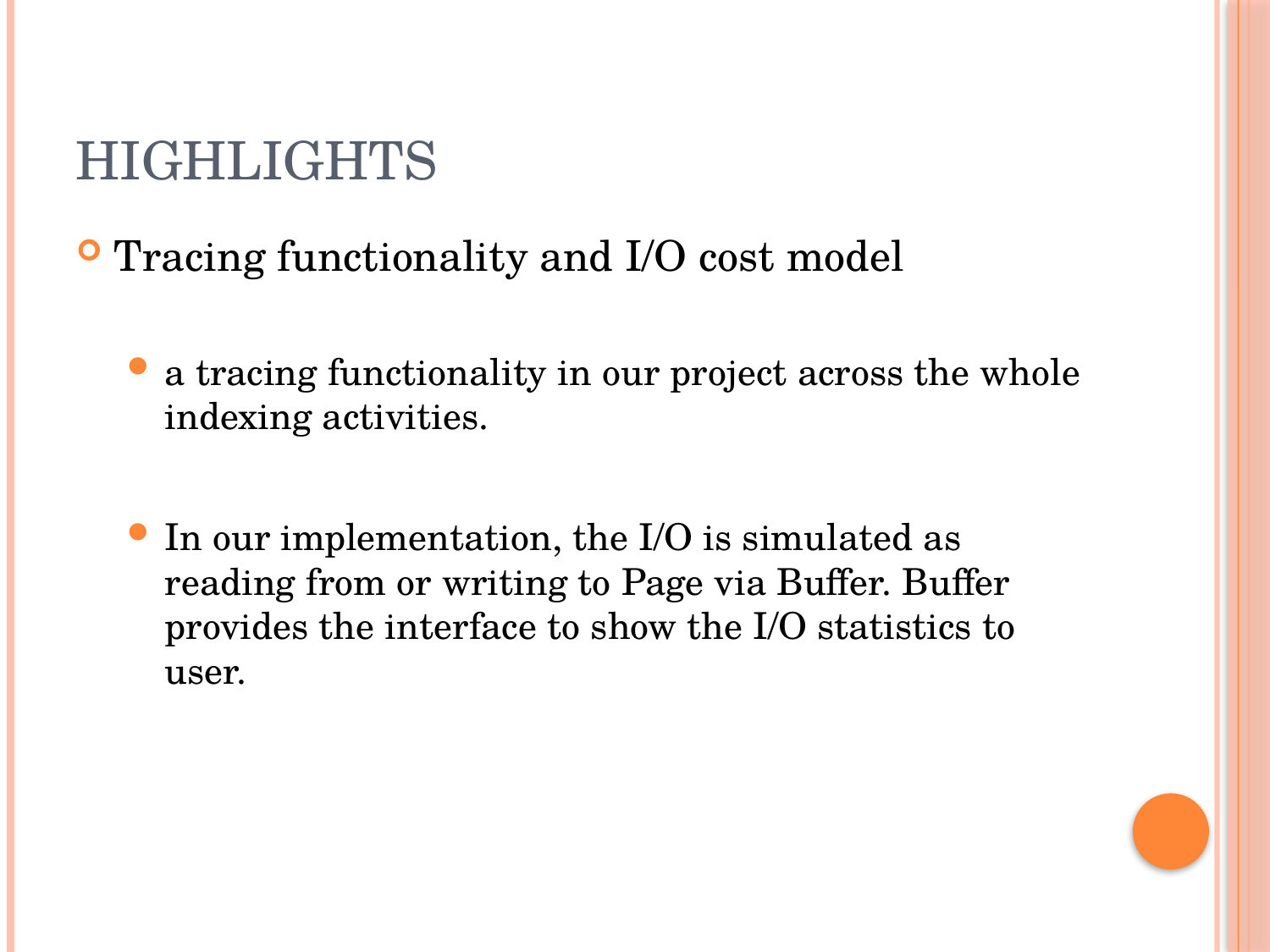

# Highlights
Tracing functionality and I/O cost model

a tracing functionality in our project across the whole indexing activities.

In our implementation, the I/O is simulated as reading from or writing to Page via Buffer. Buffer provides the interface to show the I/O statistics to user.